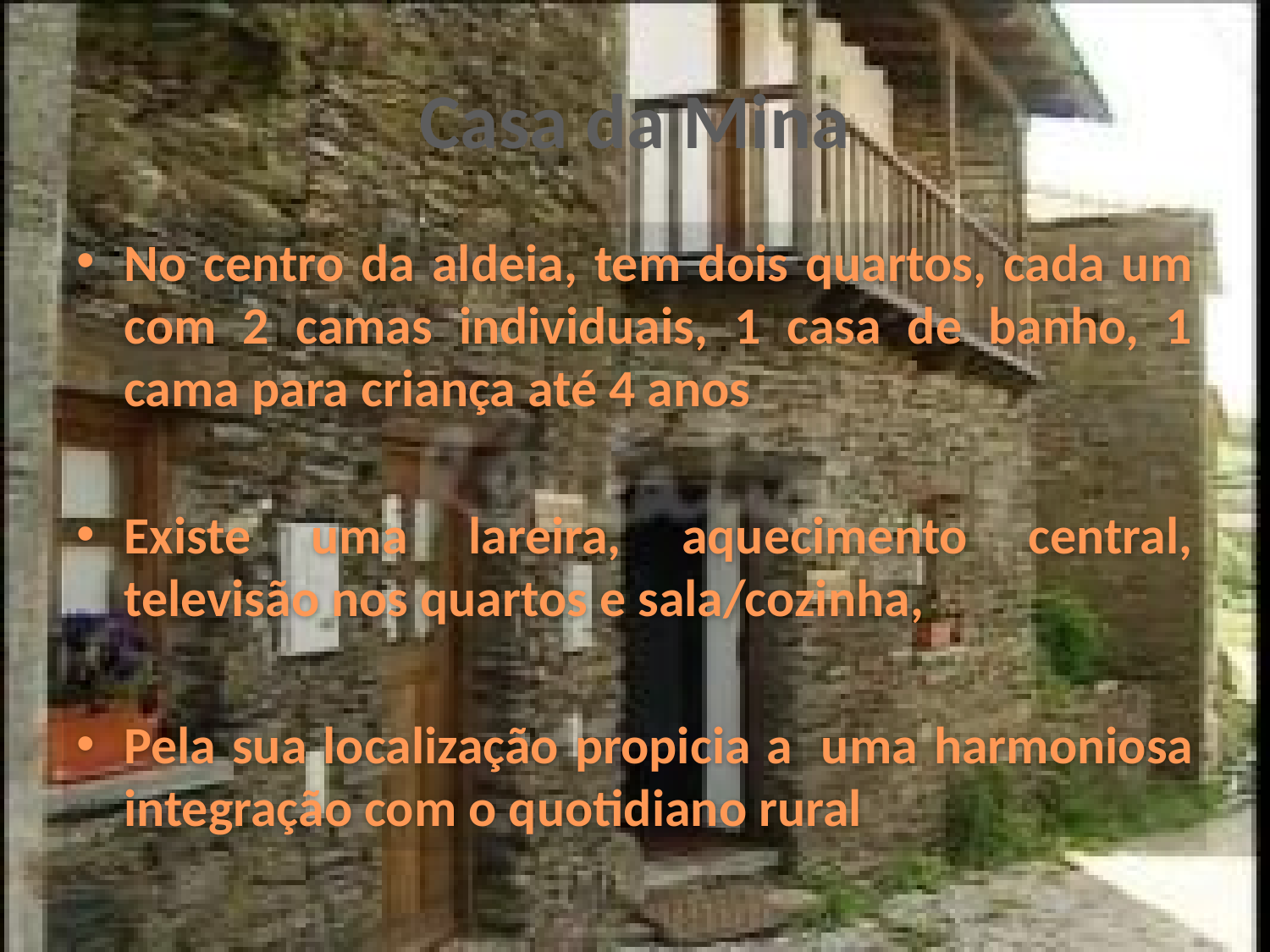

# Casa da Mina
No centro da aldeia, tem dois quartos, cada um com 2 camas individuais, 1 casa de banho, 1 cama para criança até 4 anos

Existe uma lareira, aquecimento central, televisão nos quartos e sala/cozinha,

Pela sua localização propicia a  uma harmoniosa integração com o quotidiano rural